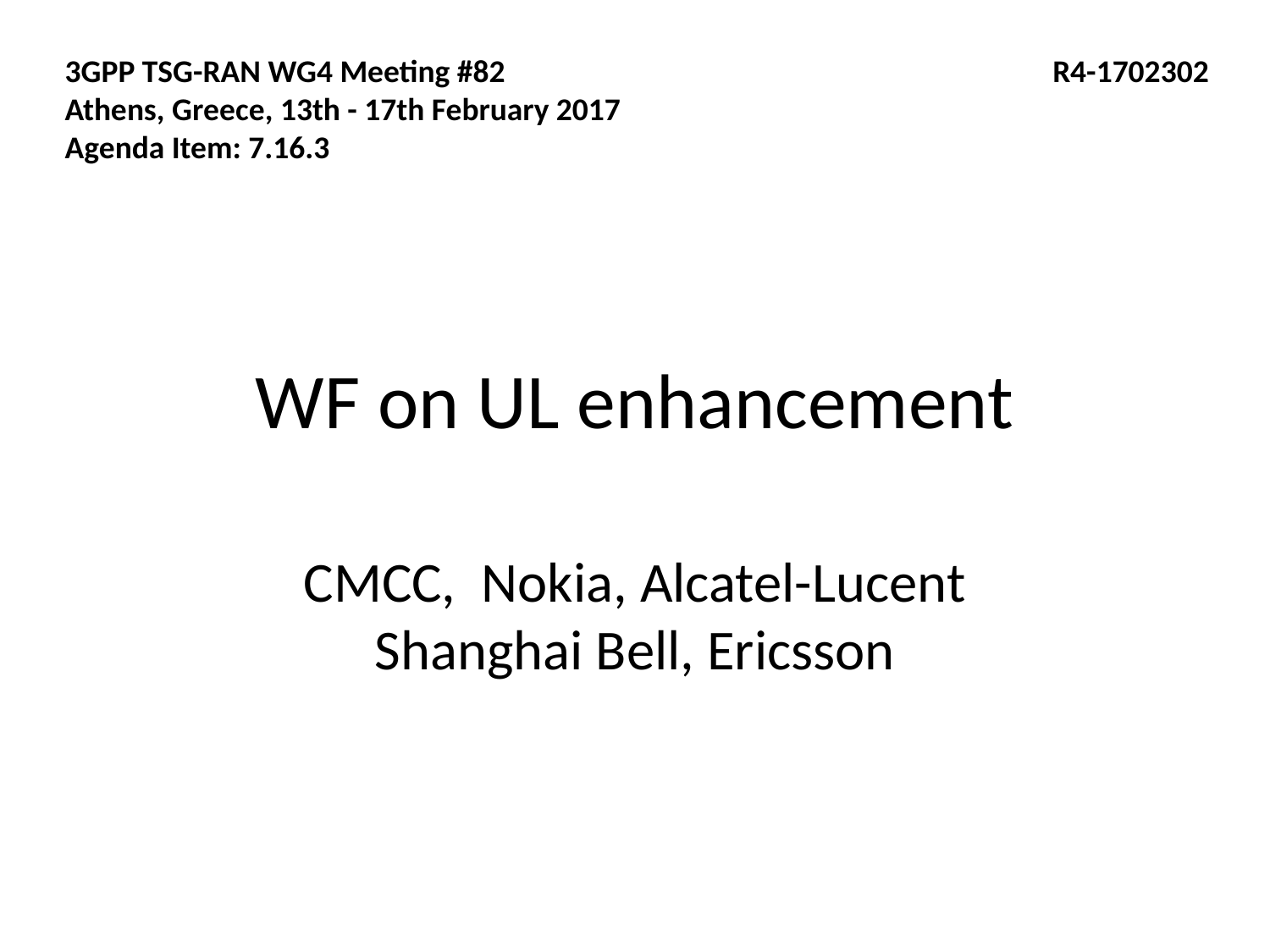

3GPP TSG-RAN WG4 Meeting #82
Athens, Greece, 13th - 17th February 2017
Agenda Item: 7.16.3
R4-1702302
# WF on UL enhancement
CMCC,  Nokia, Alcatel-Lucent Shanghai Bell, Ericsson